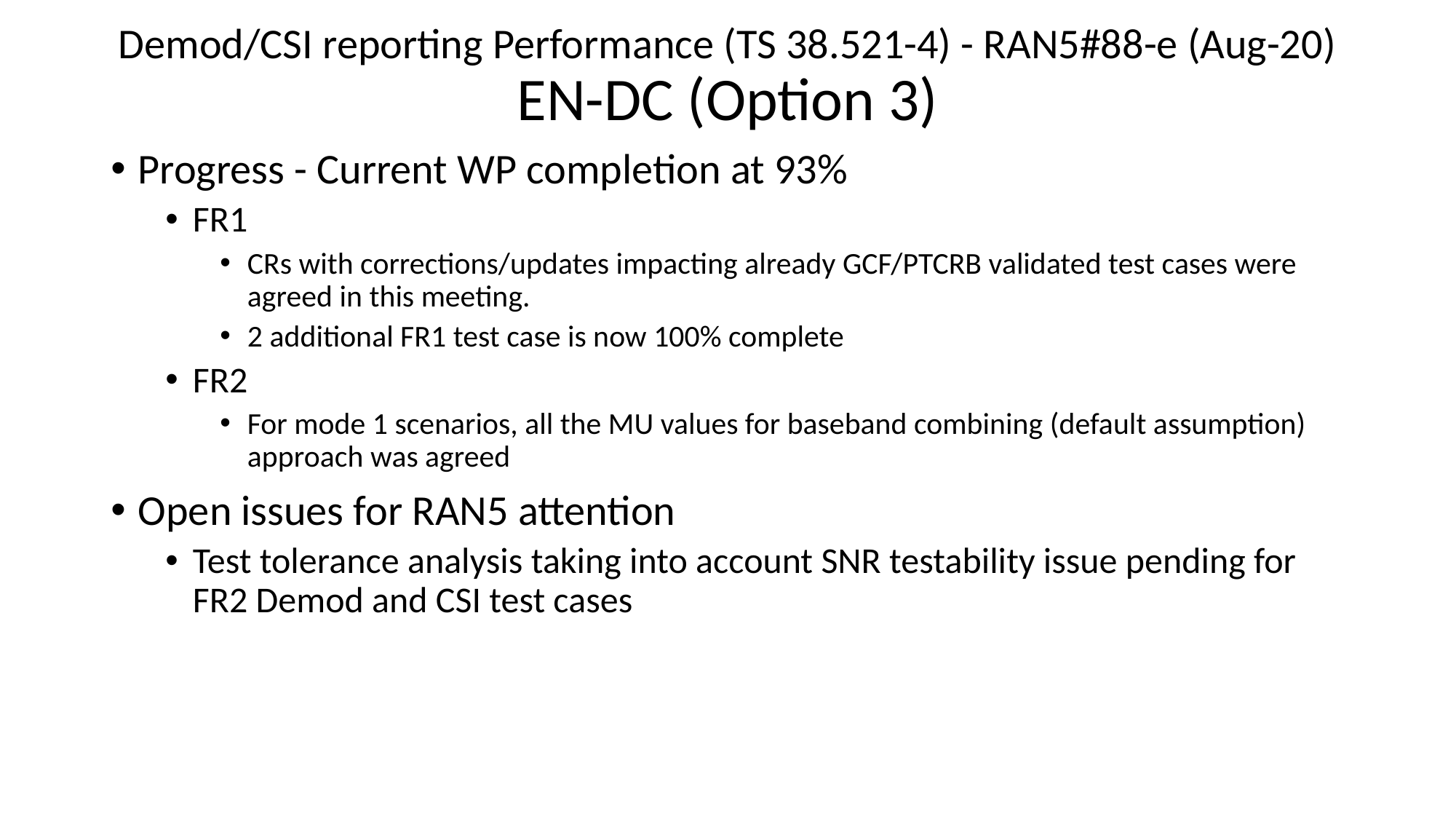

# Demod/CSI reporting Performance (TS 38.521-4) - RAN5#88-e (Aug-20) EN-DC (Option 3)
Progress - Current WP completion at 93%
FR1
CRs with corrections/updates impacting already GCF/PTCRB validated test cases were agreed in this meeting.
2 additional FR1 test case is now 100% complete
FR2
For mode 1 scenarios, all the MU values for baseband combining (default assumption) approach was agreed
Open issues for RAN5 attention
Test tolerance analysis taking into account SNR testability issue pending for FR2 Demod and CSI test cases